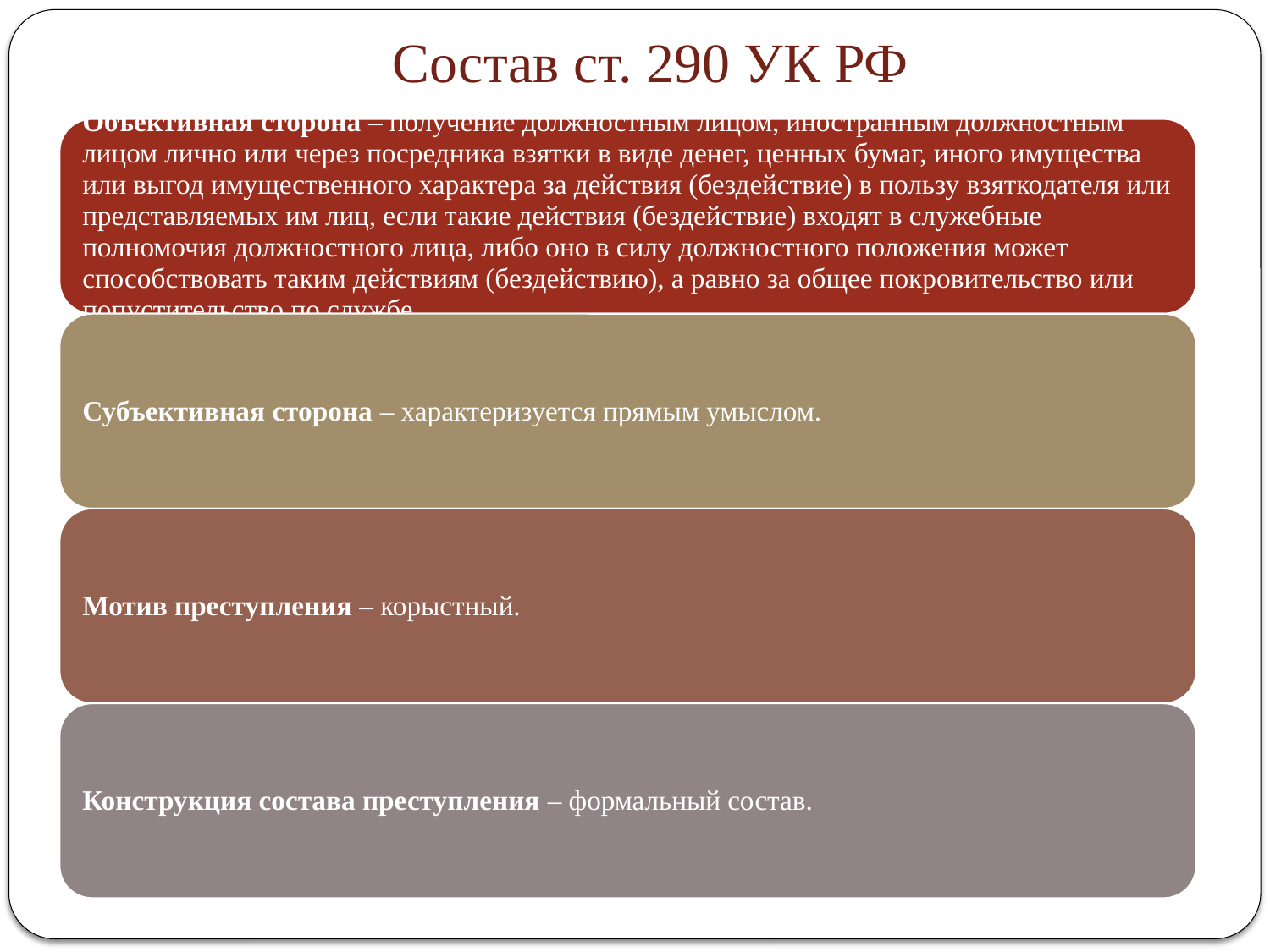

# Состав ст. 290 УК РФ
Объективная сторона – получение должностным лицом, иностранным должностным лицом лично или через посредника взятки в виде денег, ценных бумаг, иного имущества или выгод имущественного характера за действия (бездействие) в пользу взяткодателя или представляемых им лиц, если такие действия (бездействие) входят в служебные полномочия должностного лица, либо оно в силу должностного положения может способствовать таким действиям (бездействию), а равно за общее покровительство или попустительство по службе.
Субъективная сторона – характеризуется прямым умыслом.
Мотив преступления – корыстный.
Конструкция состава преступления – формальный состав.